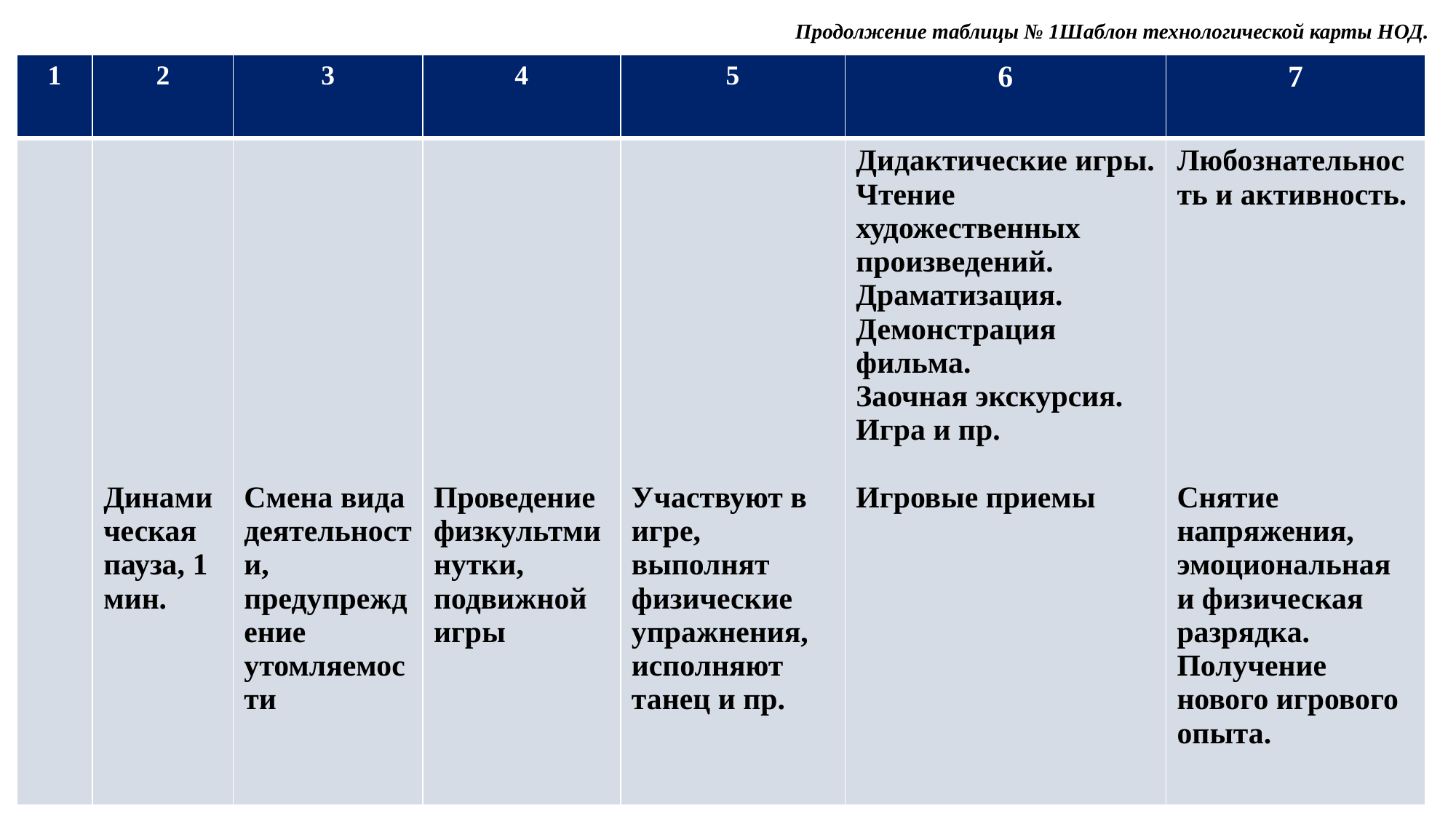

Продолжение таблицы № 1Шаблон технологической карты НОД.
| 1 | 2 | 3 | 4 | 5 | 6 | 7 |
| --- | --- | --- | --- | --- | --- | --- |
|  | Динамическая пауза, 1 мин. | Смена вида деятельности, предупреждение утомляемости | Проведение физкультминутки, подвижной игры | Участвуют в игре, выполнят физические упражнения, исполняют танец и пр. | Дидактические игры. Чтение художественных произведений. Драматизация. Демонстрация фильма. Заочная экскурсия. Игра и пр. Игровые приемы | Любознательность и активность. Снятие напряжения, эмоциональная и физическая разрядка. Получение нового игрового опыта. |